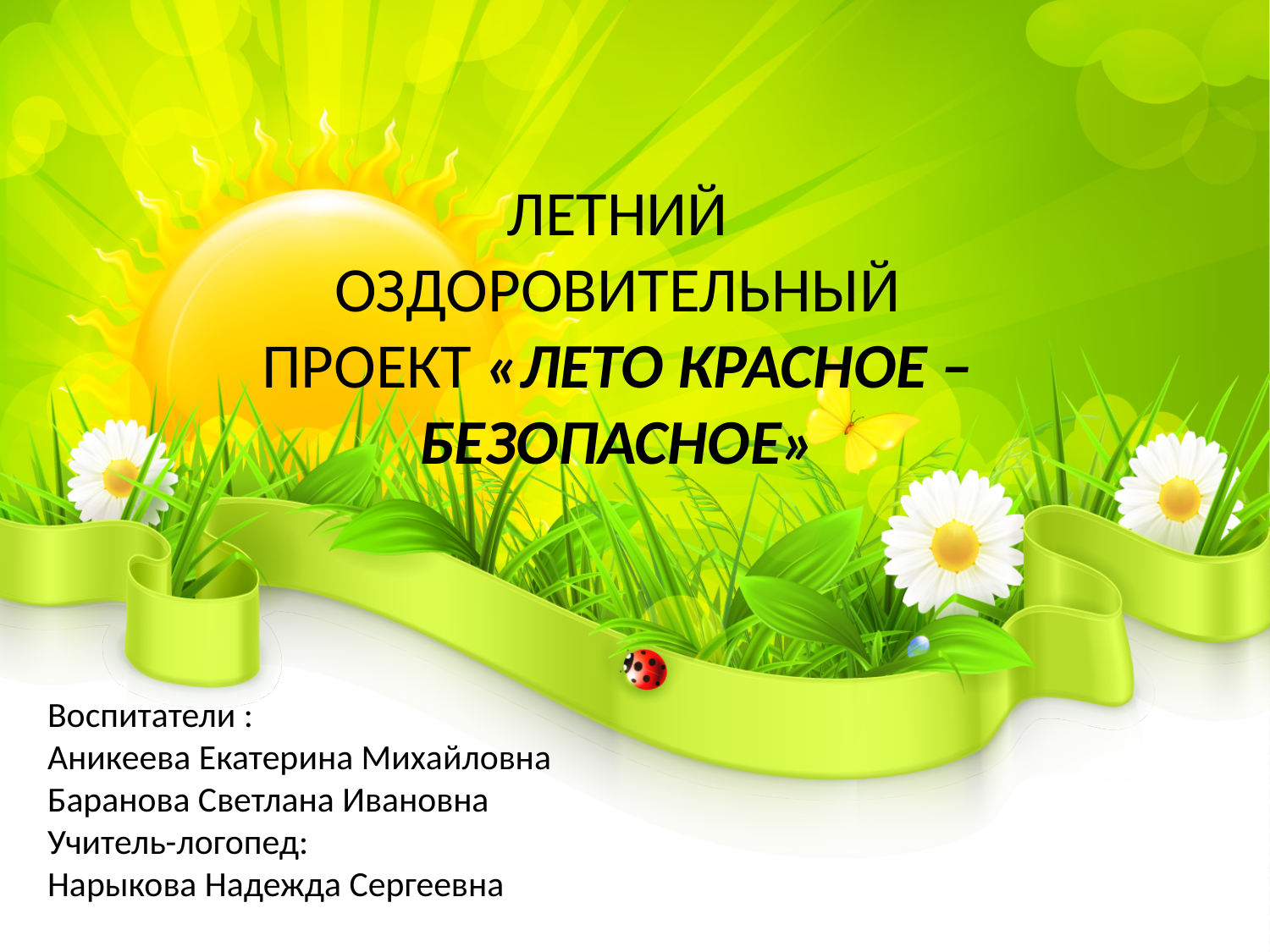

ЛЕТНИЙ ОЗДОРОВИТЕЛЬНЫЙ ПРОЕКТ «ЛЕТО КРАСНОЕ – БЕЗОПАСНОЕ»
Воспитатели :
Аникеева Екатерина Михайловна
Баранова Светлана Ивановна
Учитель-логопед:
Нарыкова Надежда Сергеевна